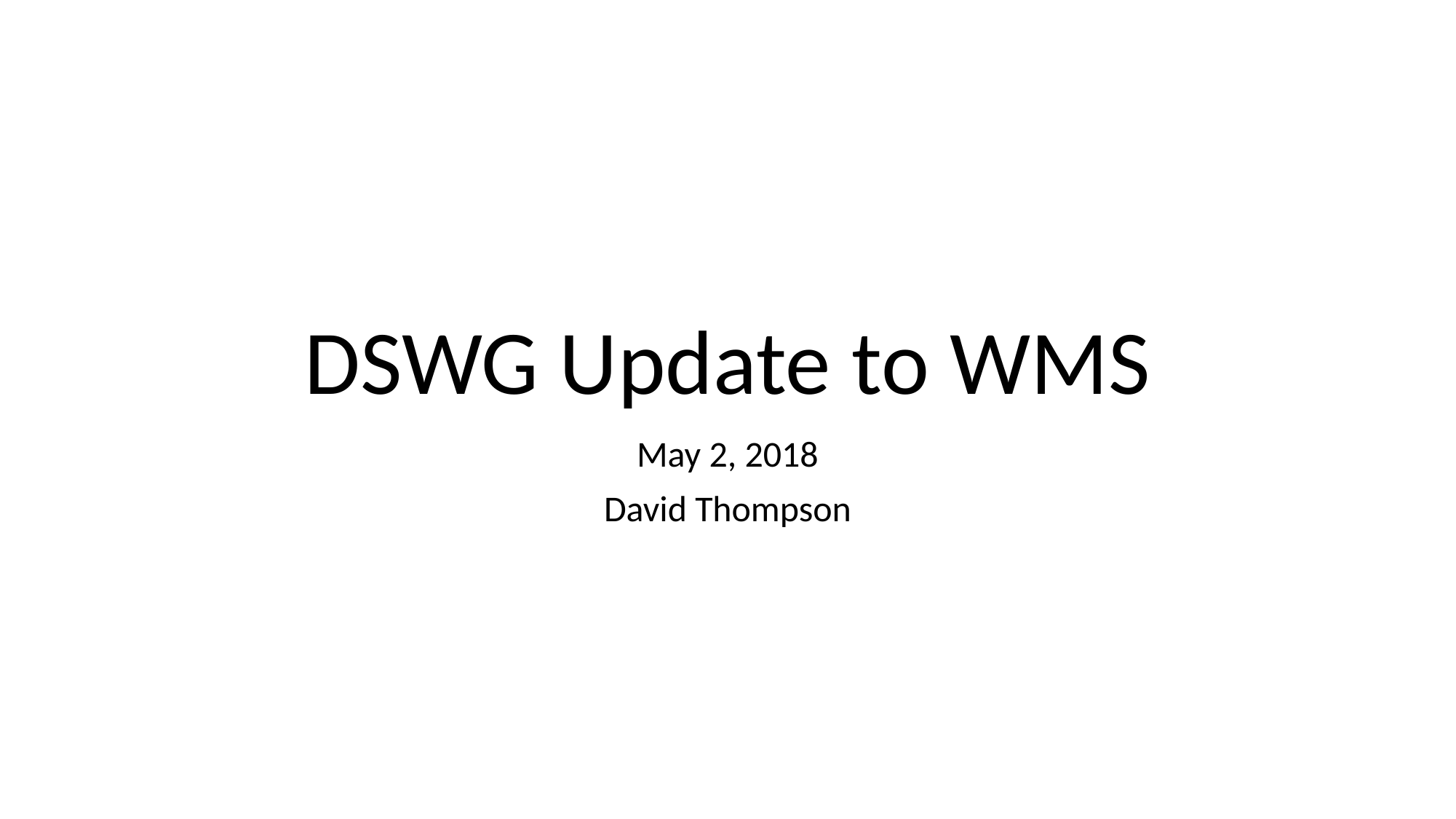

# DSWG Update to WMS
May 2, 2018
David Thompson